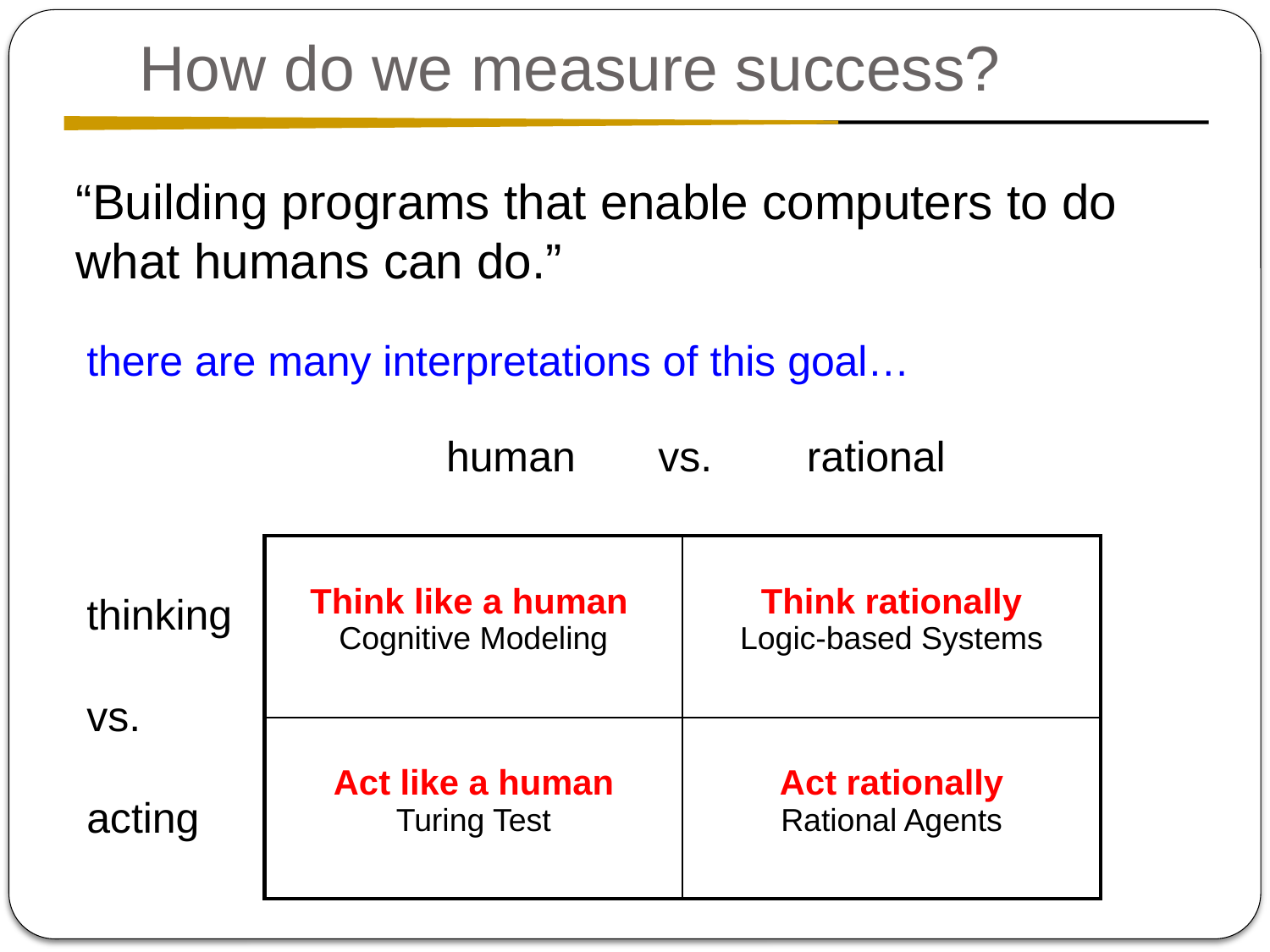

# How do we measure success?
“Building programs that enable computers to do what humans can do.”
there are many interpretations of this goal…
human       vs.        rational
| Think like a human Cognitive Modeling | Think rationally Logic-based Systems |
| --- | --- |
| Act like a human Turing Test | Act rationally Rational Agents |
thinking
vs.

acting